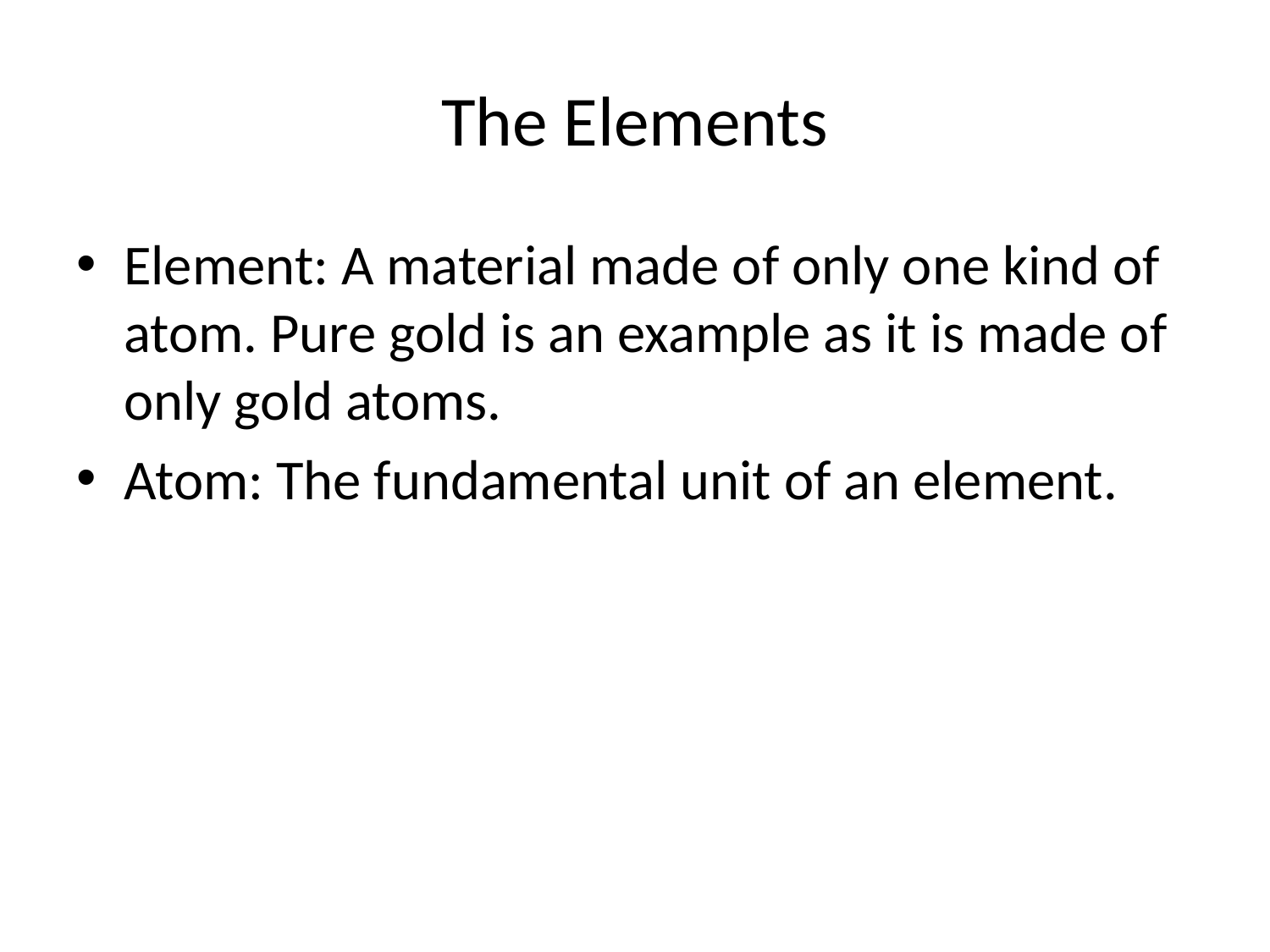

# The Elements
Element: A material made of only one kind of atom. Pure gold is an example as it is made of only gold atoms.
Atom: The fundamental unit of an element.